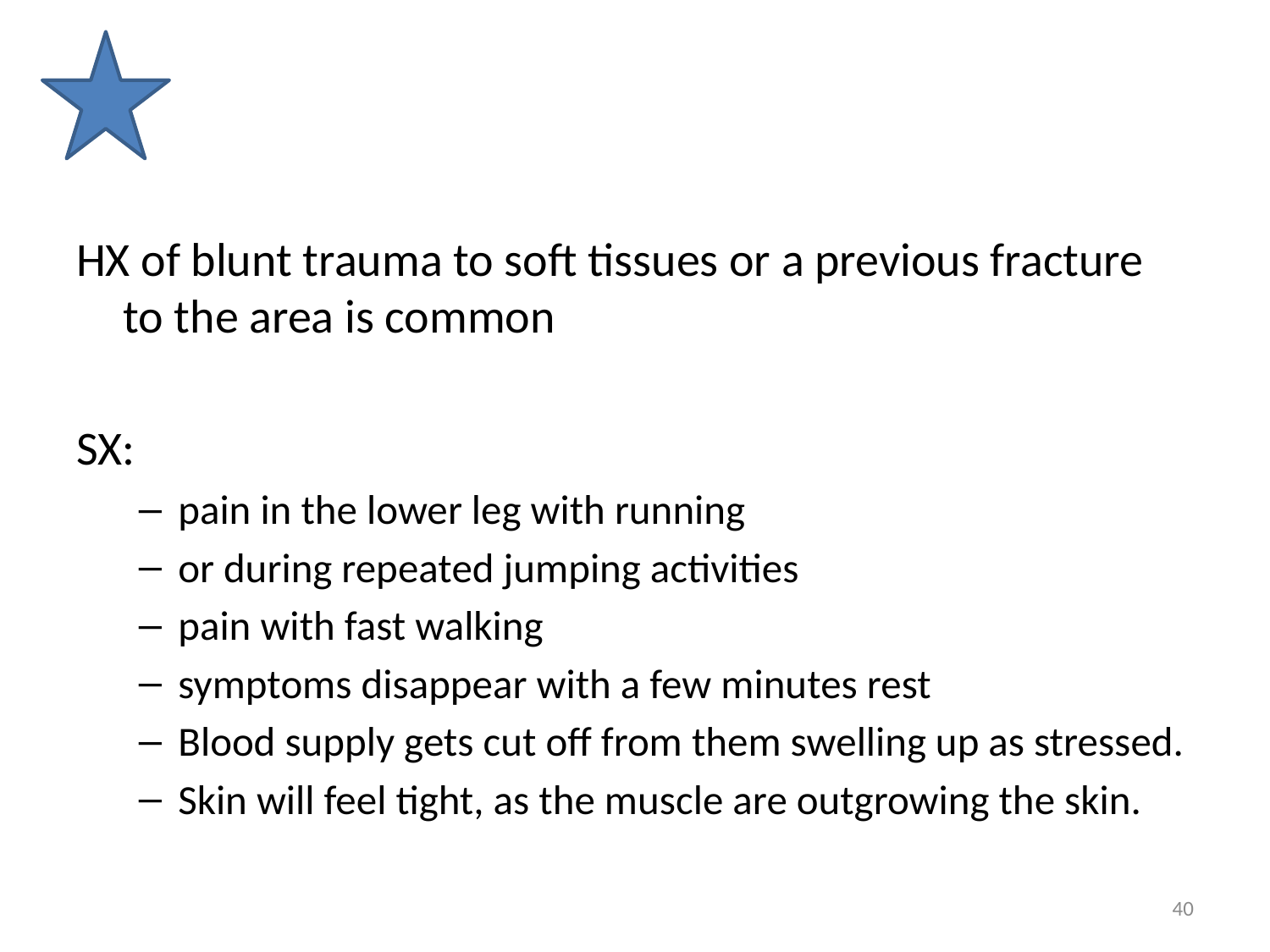

#
HX of blunt trauma to soft tissues or a previous fracture to the area is common

SX:
pain in the lower leg with running
or during repeated jumping activities
pain with fast walking
symptoms disappear with a few minutes rest
Blood supply gets cut off from them swelling up as stressed.
Skin will feel tight, as the muscle are outgrowing the skin.

40